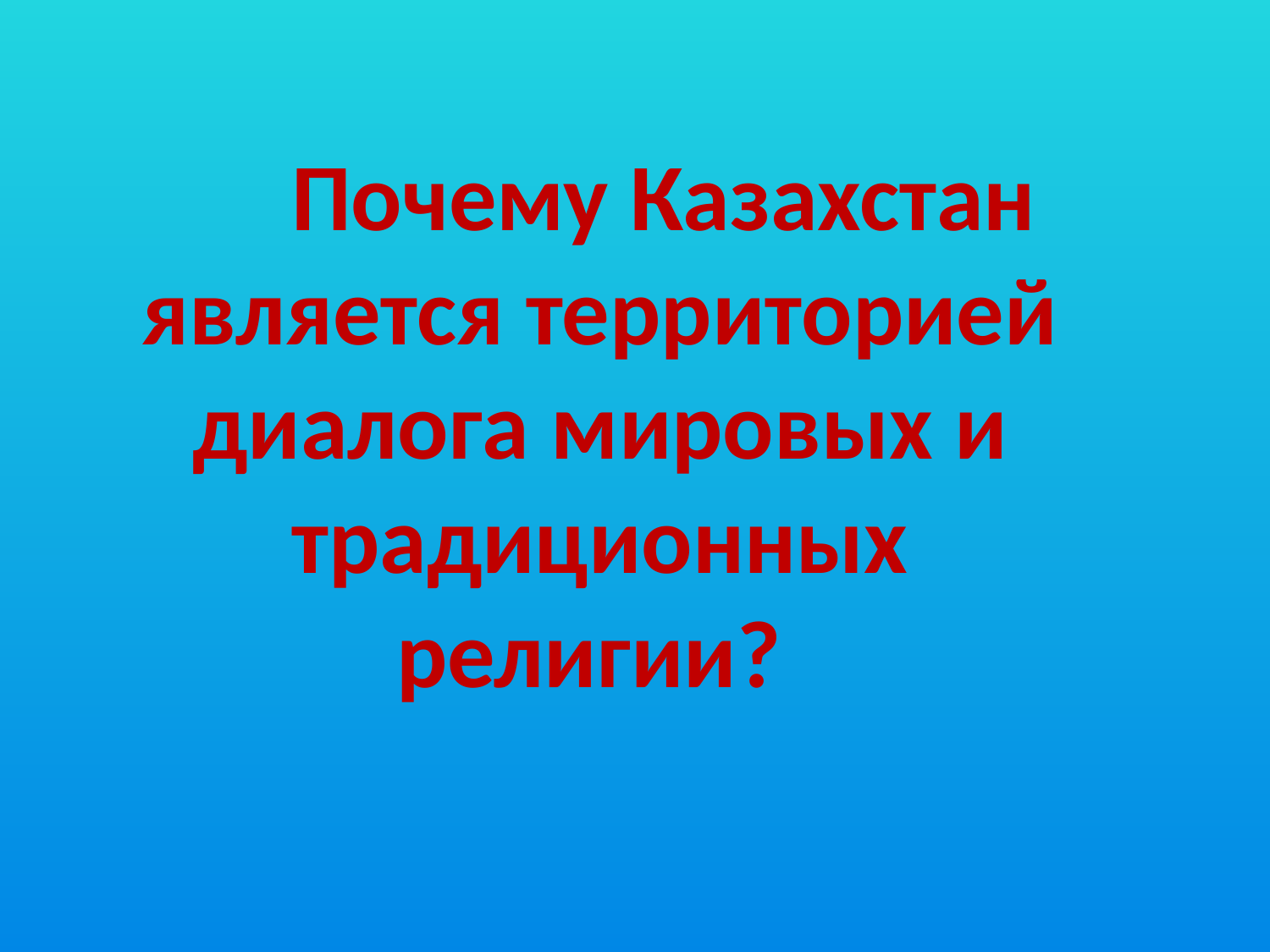

Почему Казахстан является территорией диалога мировых и традиционных религии?